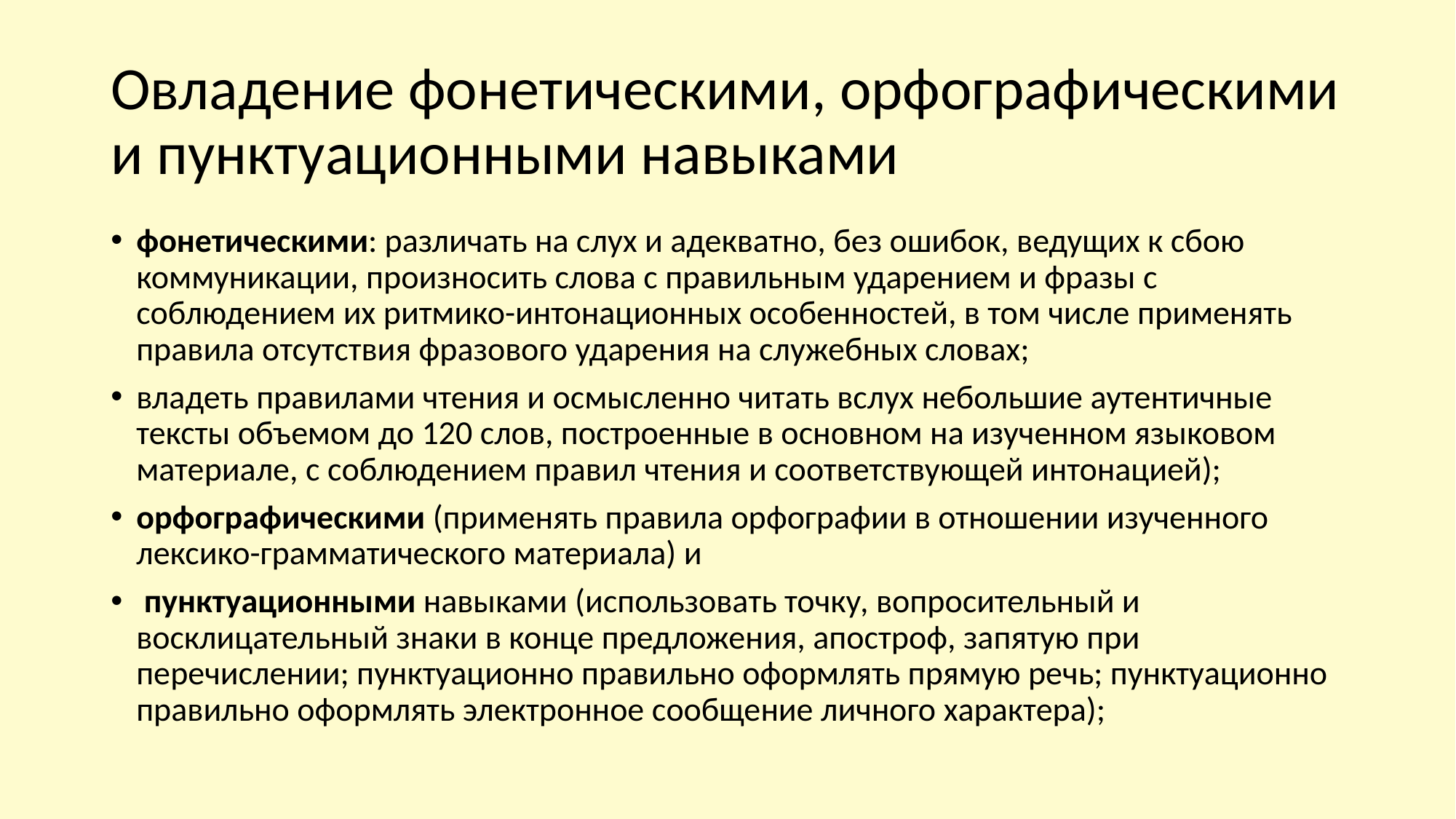

# Овладение фонетическими, орфографическими и пунктуационными навыками
фонетическими: различать на слух и адекватно, без ошибок, ведущих к сбою коммуникации, произносить слова с правильным ударением и фразы с соблюдением их ритмико-интонационных особенностей, в том числе применять правила отсутствия фразового ударения на служебных словах;
владеть правилами чтения и осмысленно читать вслух небольшие аутентичные тексты объемом до 120 слов, построенные в основном на изученном языковом материале, с соблюдением правил чтения и соответствующей интонацией);
орфографическими (применять правила орфографии в отношении изученного лексико-грамматического материала) и
 пунктуационными навыками (использовать точку, вопросительный и восклицательный знаки в конце предложения, апостроф, запятую при перечислении; пунктуационно правильно оформлять прямую речь; пунктуационно правильно оформлять электронное сообщение личного характера);